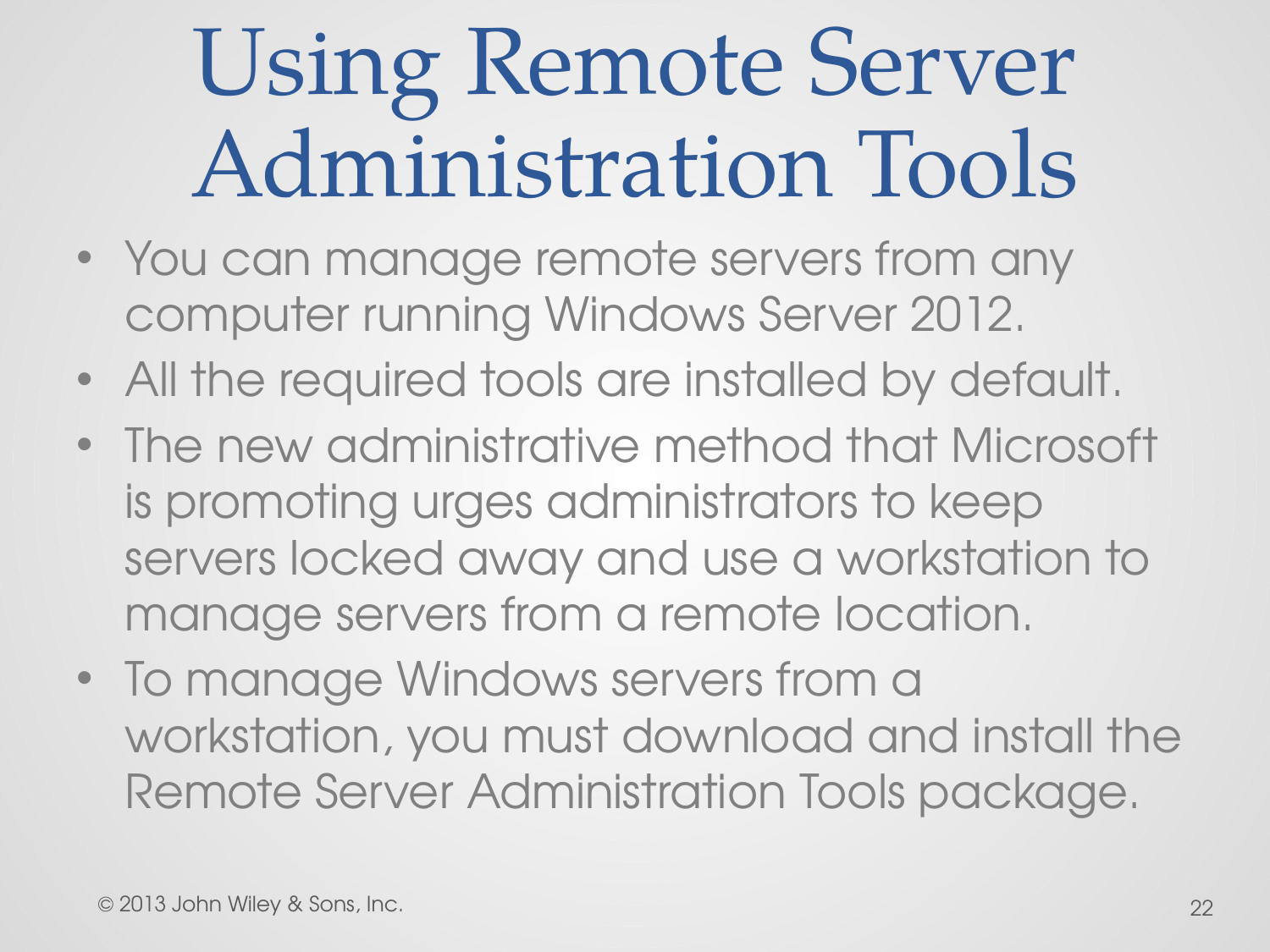

# Using Remote Server Administration Tools
You can manage remote servers from any computer running Windows Server 2012.
All the required tools are installed by default.
The new administrative method that Microsoft is promoting urges administrators to keep servers locked away and use a workstation to manage servers from a remote location.
To manage Windows servers from a workstation, you must download and install the Remote Server Administration Tools package.
© 2013 John Wiley & Sons, Inc.
22